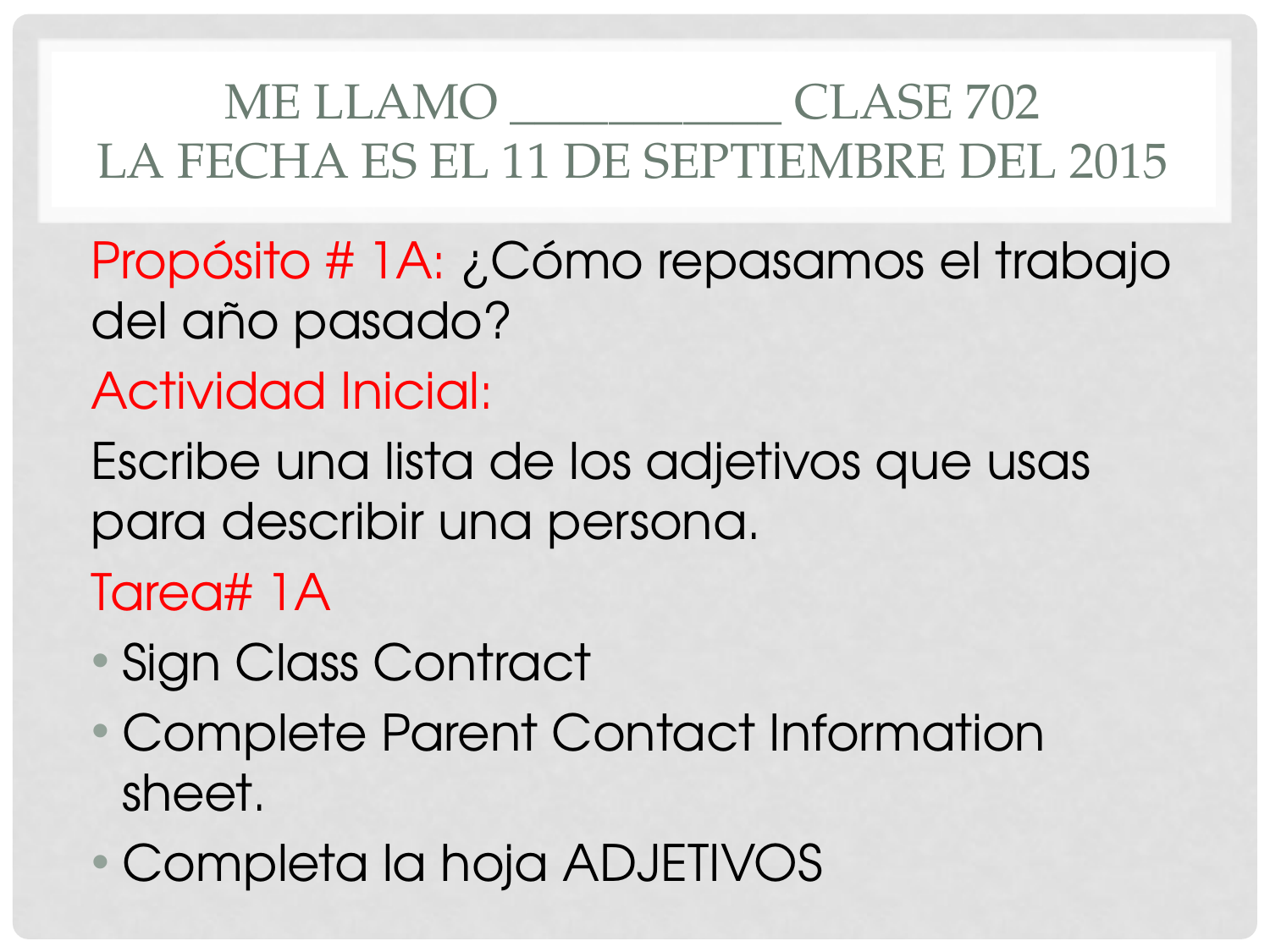

# Me llamo ___________ Clase 702 La fecha es el 11 de septiembre del 2015
Propósito # 1A: ¿Cómo repasamos el trabajo del año pasado?
Actividad Inicial:
Escribe una lista de los adjetivos que usas para describir una persona.
Tarea# 1A
Sign Class Contract
Complete Parent Contact Information sheet.
Completa la hoja ADJETIVOS